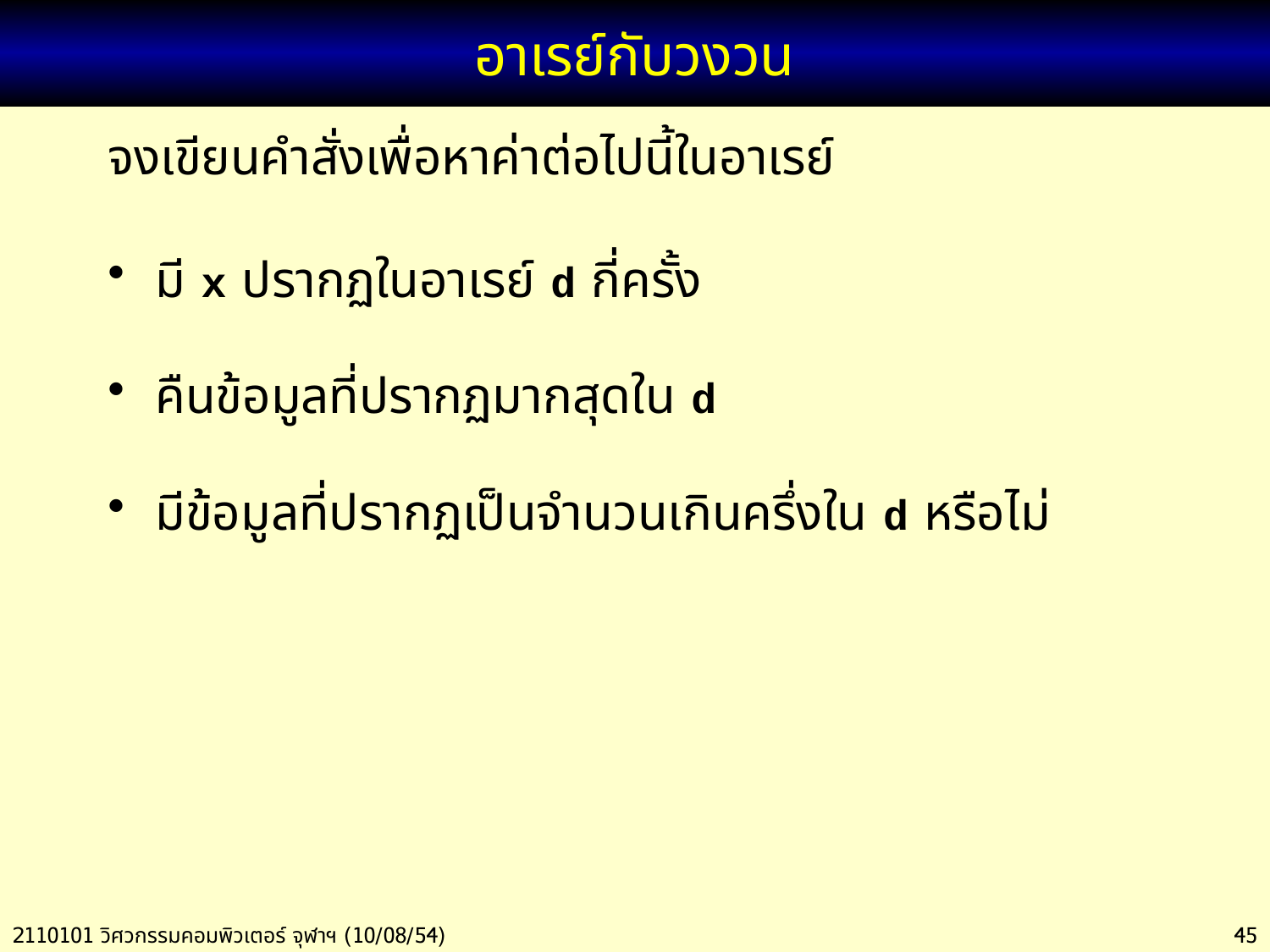

# อาเรย์กับวงวน
จงเขียนคำสั่งเพื่อหาค่าต่อไปนี้ในอาเรย์
มี x ปรากฏในอาเรย์ d กี่ครั้ง
คืนข้อมูลที่ปรากฏมากสุดใน d
มีข้อมูลที่ปรากฏเป็นจำนวนเกินครึ่งใน d หรือไม่